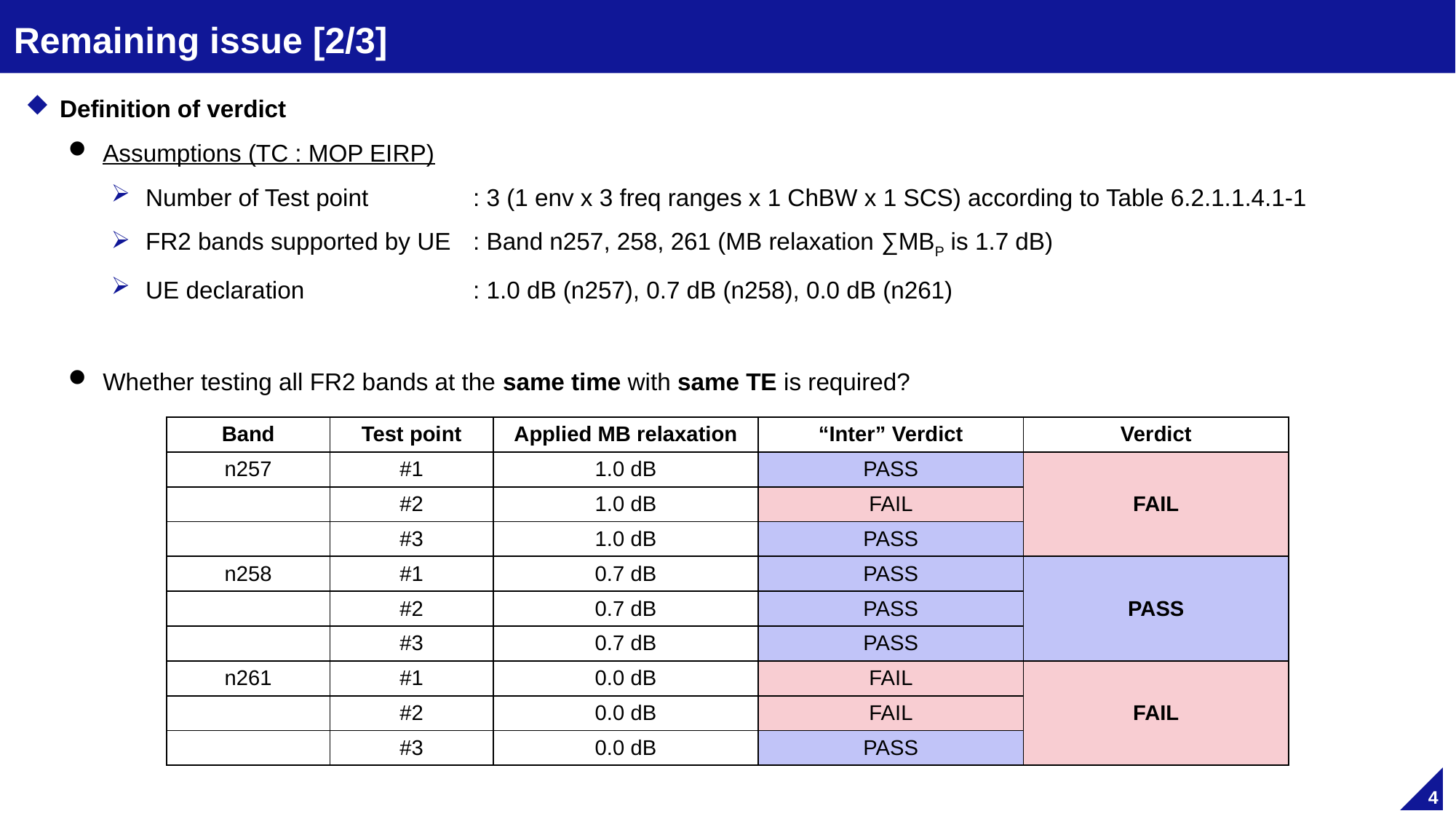

# Remaining issue [2/3]
Definition of verdict
Assumptions (TC : MOP EIRP)
Number of Test point	: 3 (1 env x 3 freq ranges x 1 ChBW x 1 SCS) according to Table 6.2.1.1.4.1-1
FR2 bands supported by UE	: Band n257, 258, 261 (MB relaxation ∑MBP is 1.7 dB)
UE declaration		: 1.0 dB (n257), 0.7 dB (n258), 0.0 dB (n261)

Whether testing all FR2 bands at the same time with same TE is required?

| Band | Test point | Applied MB relaxation | “Inter” Verdict | Verdict |
| --- | --- | --- | --- | --- |
| n257 | #1 | 1.0 dB | PASS | FAIL |
|  | #2 | 1.0 dB | FAIL |  |
|  | #3 | 1.0 dB | PASS |  |
| n258 | #1 | 0.7 dB | PASS | PASS |
|  | #2 | 0.7 dB | PASS |  |
|  | #3 | 0.7 dB | PASS |  |
| n261 | #1 | 0.0 dB | FAIL | FAIL |
|  | #2 | 0.0 dB | FAIL |  |
|  | #3 | 0.0 dB | PASS |  |
4